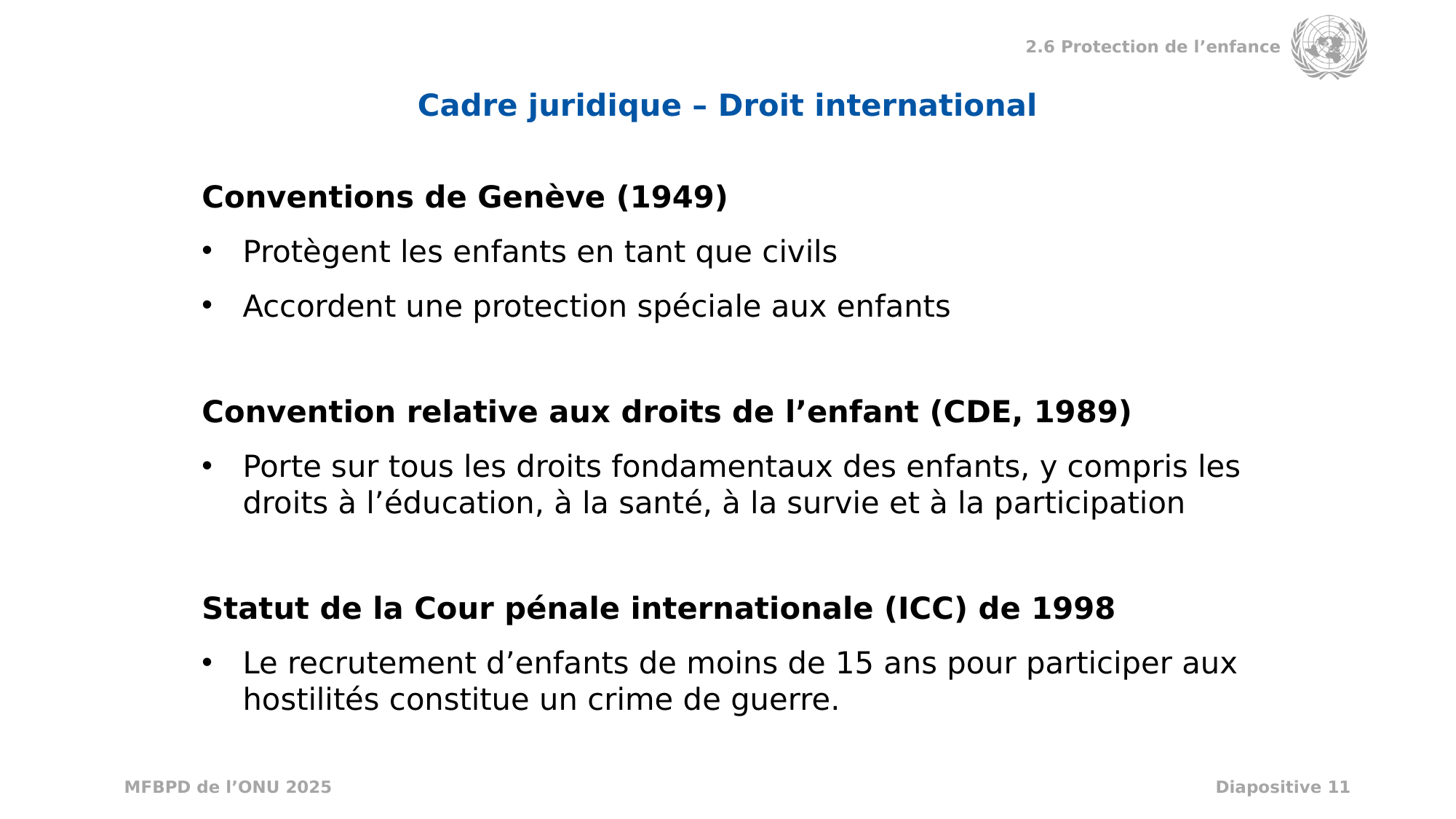

Cadre juridique – Droit international
Conventions de Genève (1949)
Protègent les enfants en tant que civils
Accordent une protection spéciale aux enfants

Convention relative aux droits de l’enfant (CDE, 1989)
Porte sur tous les droits fondamentaux des enfants, y compris les droits à l’éducation, à la santé, à la survie et à la participation

Statut de la Cour pénale internationale (ICC) de 1998
Le recrutement d’enfants de moins de 15 ans pour participer aux hostilités constitue un crime de guerre.